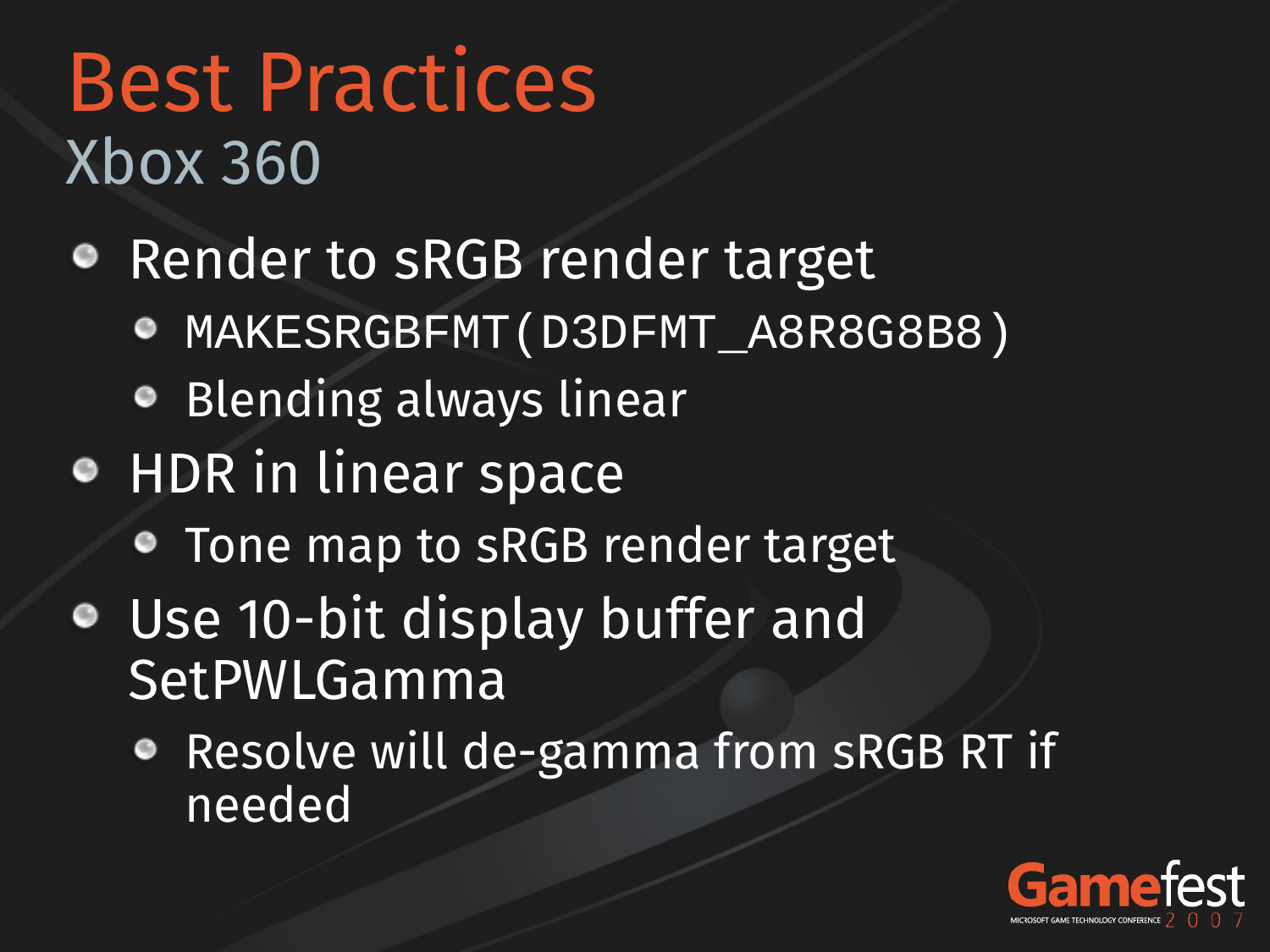

Standard Slide with subtitle
# Best Practices Xbox 360
Render to sRGB render target
MAKESRGBFMT(D3DFMT_A8R8G8B8)
Blending always linear
HDR in linear space
Tone map to sRGB render target
Use 10-bit display buffer and SetPWLGamma
Resolve will de-gamma from sRGB RT if needed